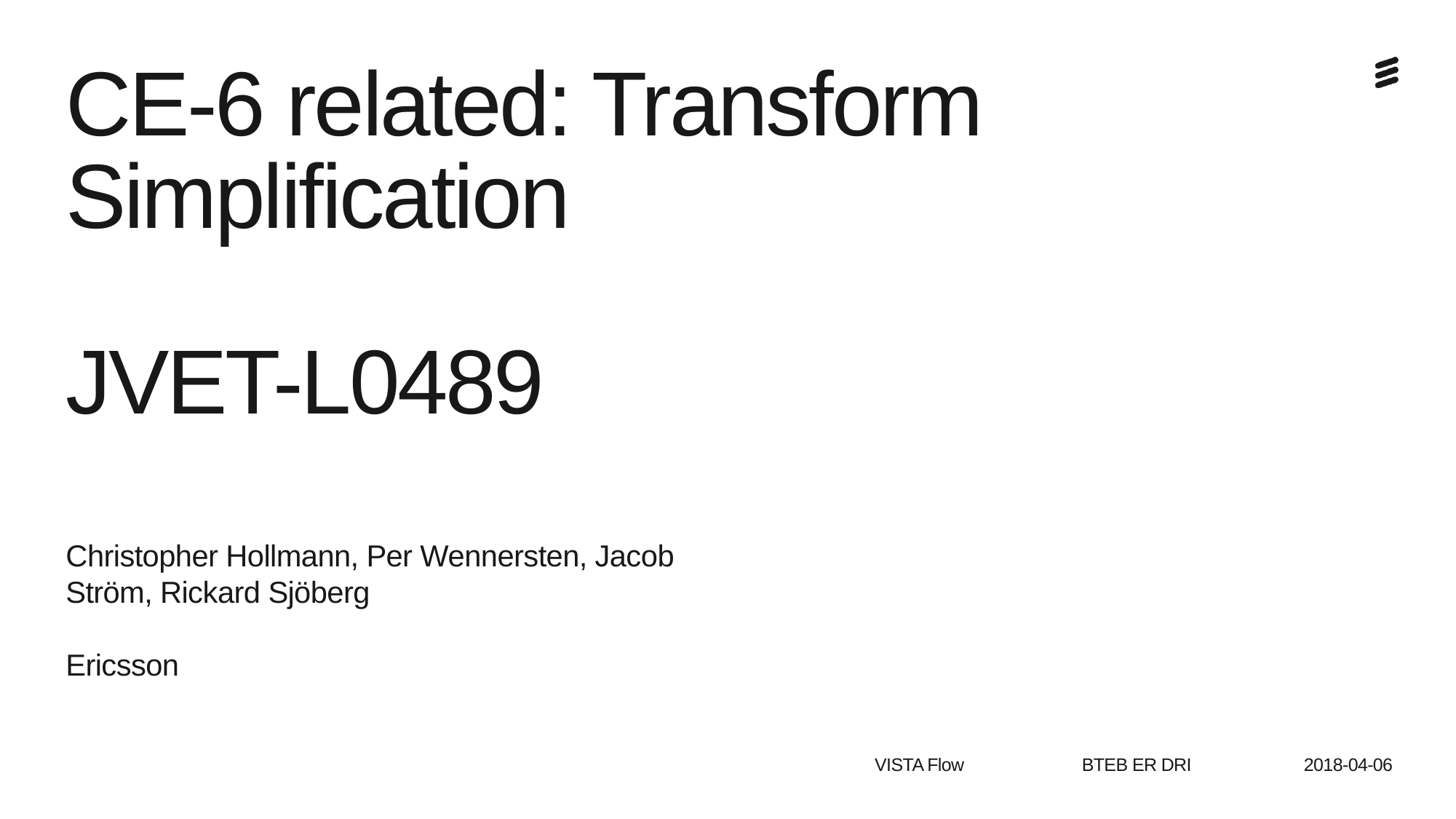

# CE-6 related: Transform Simplification JVET-L0489

Christopher Hollmann, Per Wennersten, Jacob Ström, Rickard Sjöberg

Ericsson
BTEB ER DRI
2018-04-06
VISTA Flow